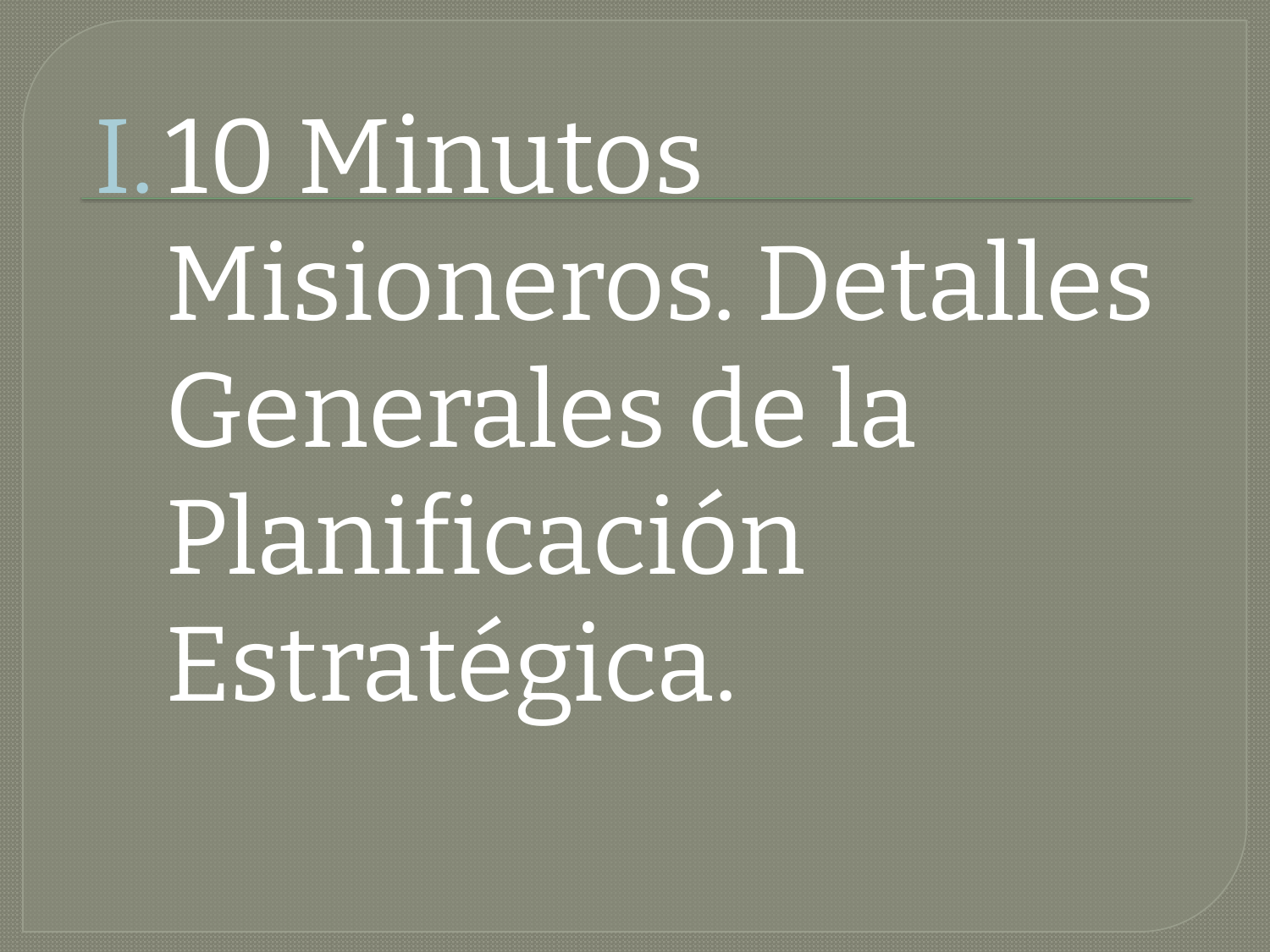

10 Minutos Misioneros. Detalles Generales de la Planificación Estratégica.